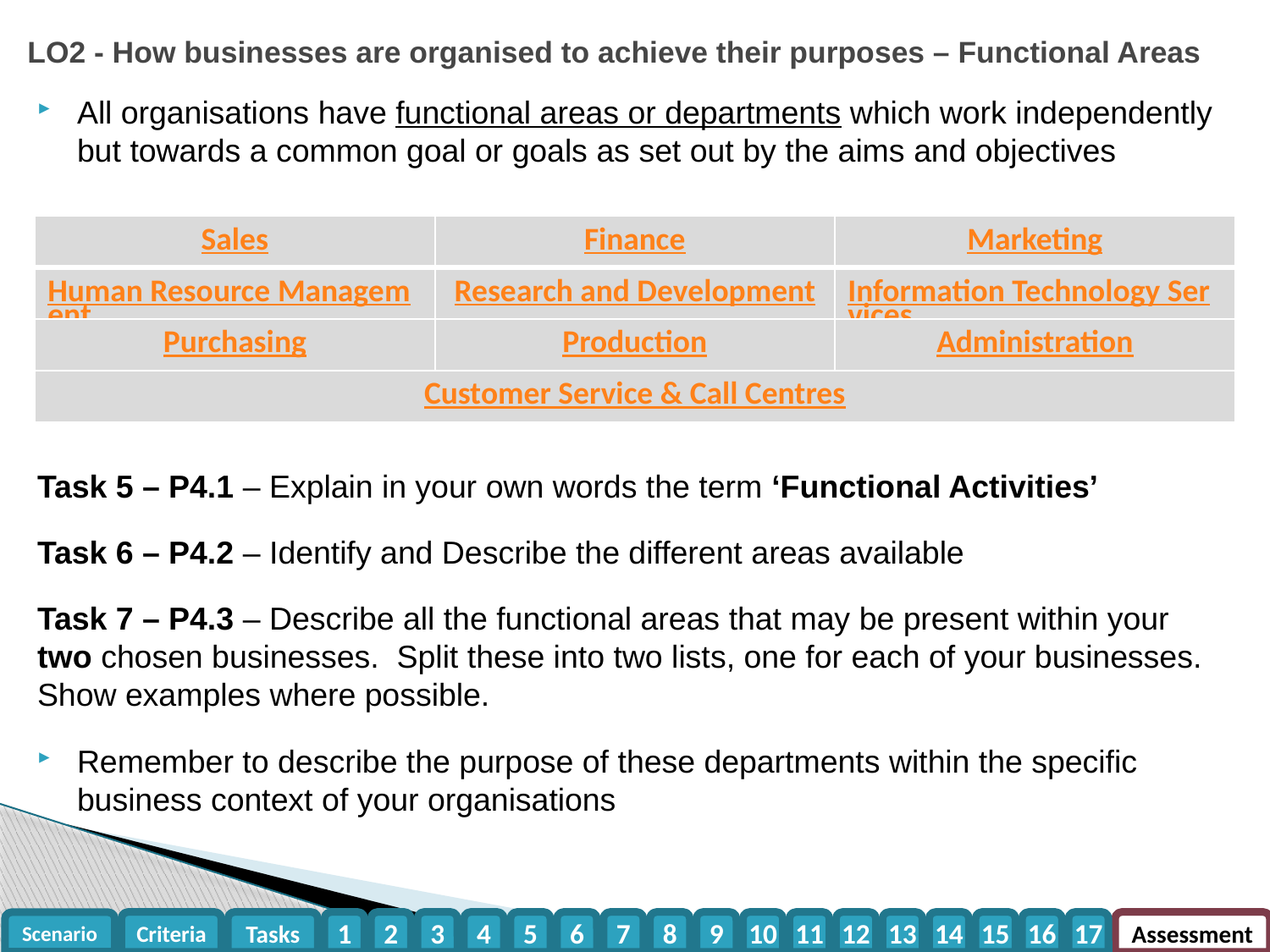

LO2 - How businesses are organised to achieve their purposes – Functional Areas
All organisations have functional areas or departments which work independently but towards a common goal or goals as set out by the aims and objectives

Task 5 – P4.1 – Explain in your own words the term ‘Functional Activities’
Task 6 – P4.2 – Identify and Describe the different areas available
Task 7 – P4.3 – Describe all the functional areas that may be present within your two chosen businesses.  Split these into two lists, one for each of your businesses. Show examples where possible.
Remember to describe the purpose of these departments within the specific business context of your organisations
| Sales | Finance | Marketing |
| --- | --- | --- |
| Human Resource Management | Research and Development | Information Technology Services |
| Purchasing | Production | Administration |
| Customer Service & Call Centres |  |  |